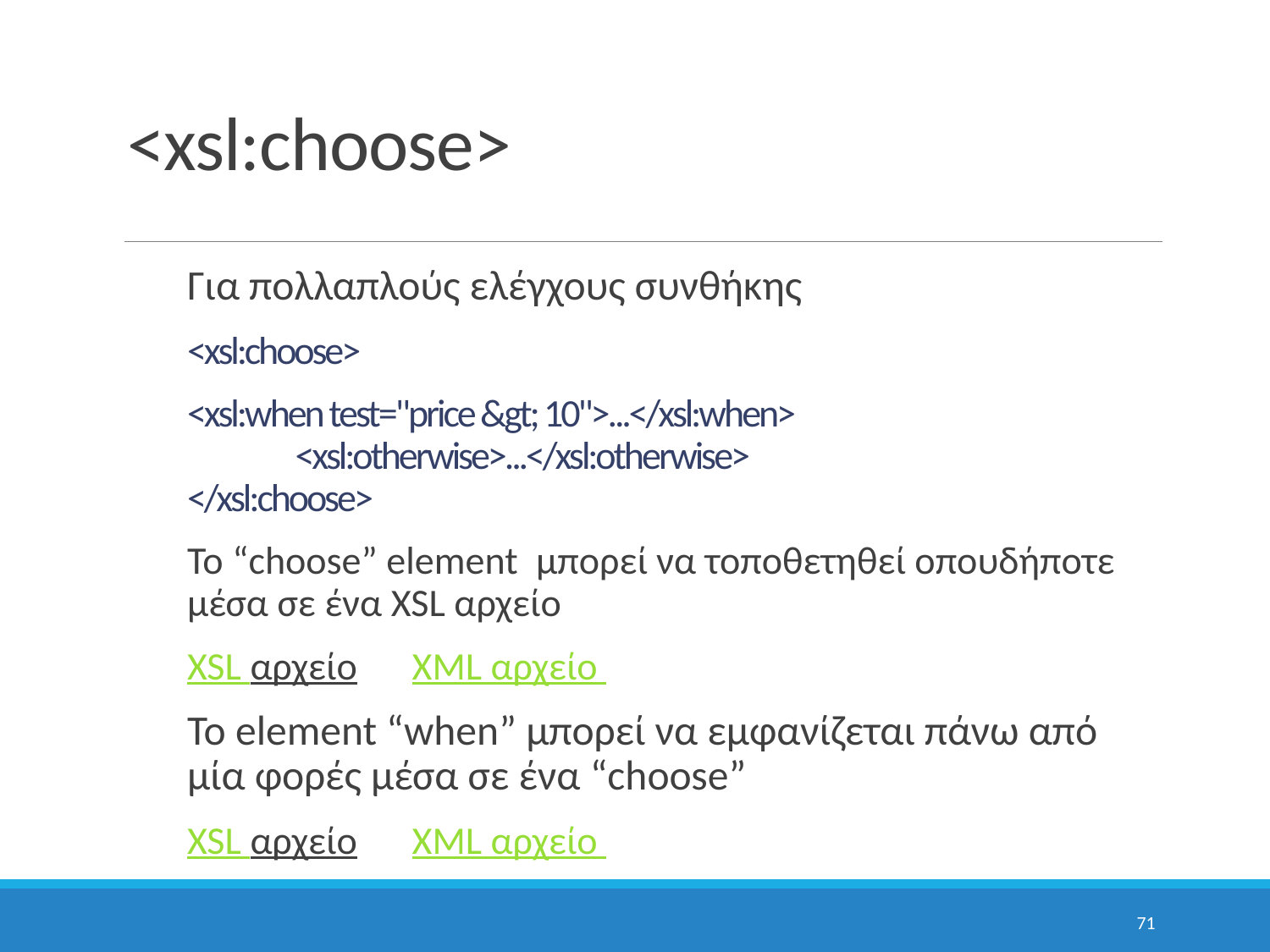

# <xsl:choose>
Για πολλαπλούς ελέγχους συνθήκης
	<xsl:choose>
		<xsl:when test="price &gt; 10">...</xsl:when>
   	<xsl:otherwise>...</xsl:otherwise>
</xsl:choose>
Το “choose” element  μπορεί να τοποθετηθεί οπουδήποτε μέσα σε ένα XSL αρχείο
		XSL αρχείο				 XML αρχείο
Το element “when” μπορεί να εμφανίζεται πάνω από μία φορές μέσα σε ένα “choose”
		XSL αρχείο				 XML αρχείο
71